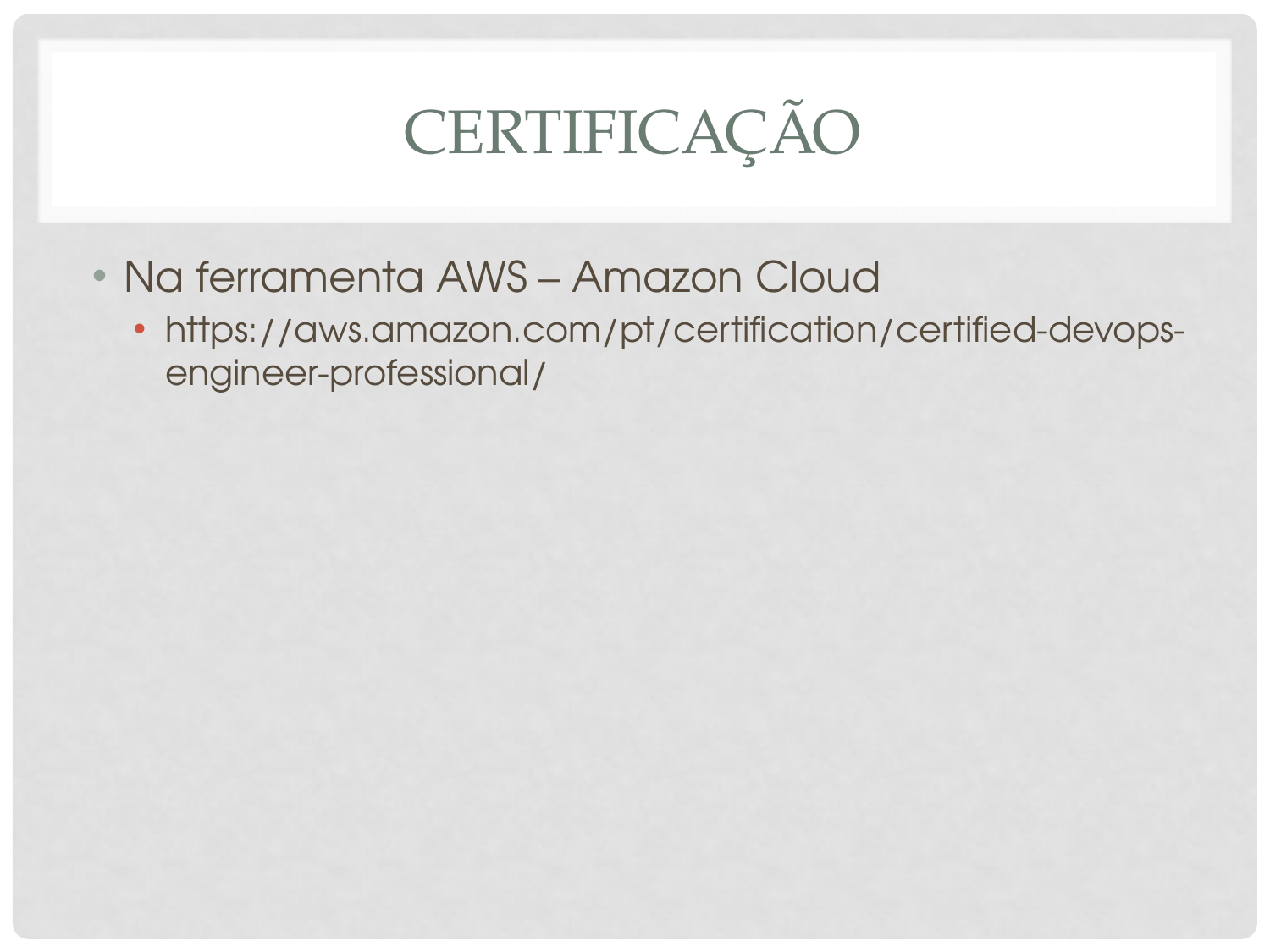

# Certificação
Na ferramenta AWS – Amazon Cloud
https://aws.amazon.com/pt/certification/certified-devops-engineer-professional/